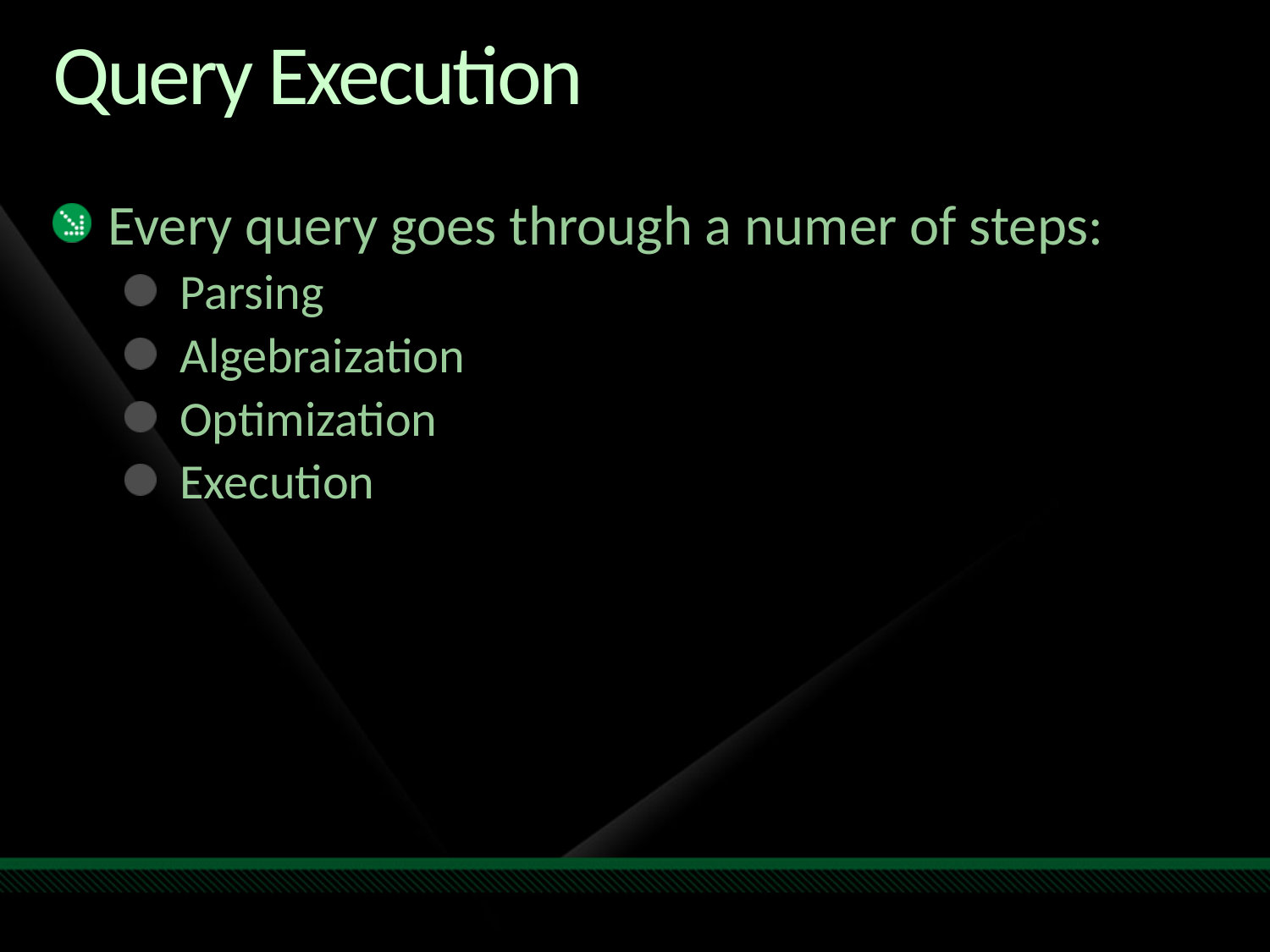

# Query Execution
Every query goes through a numer of steps:
Parsing
Algebraization
Optimization
Execution